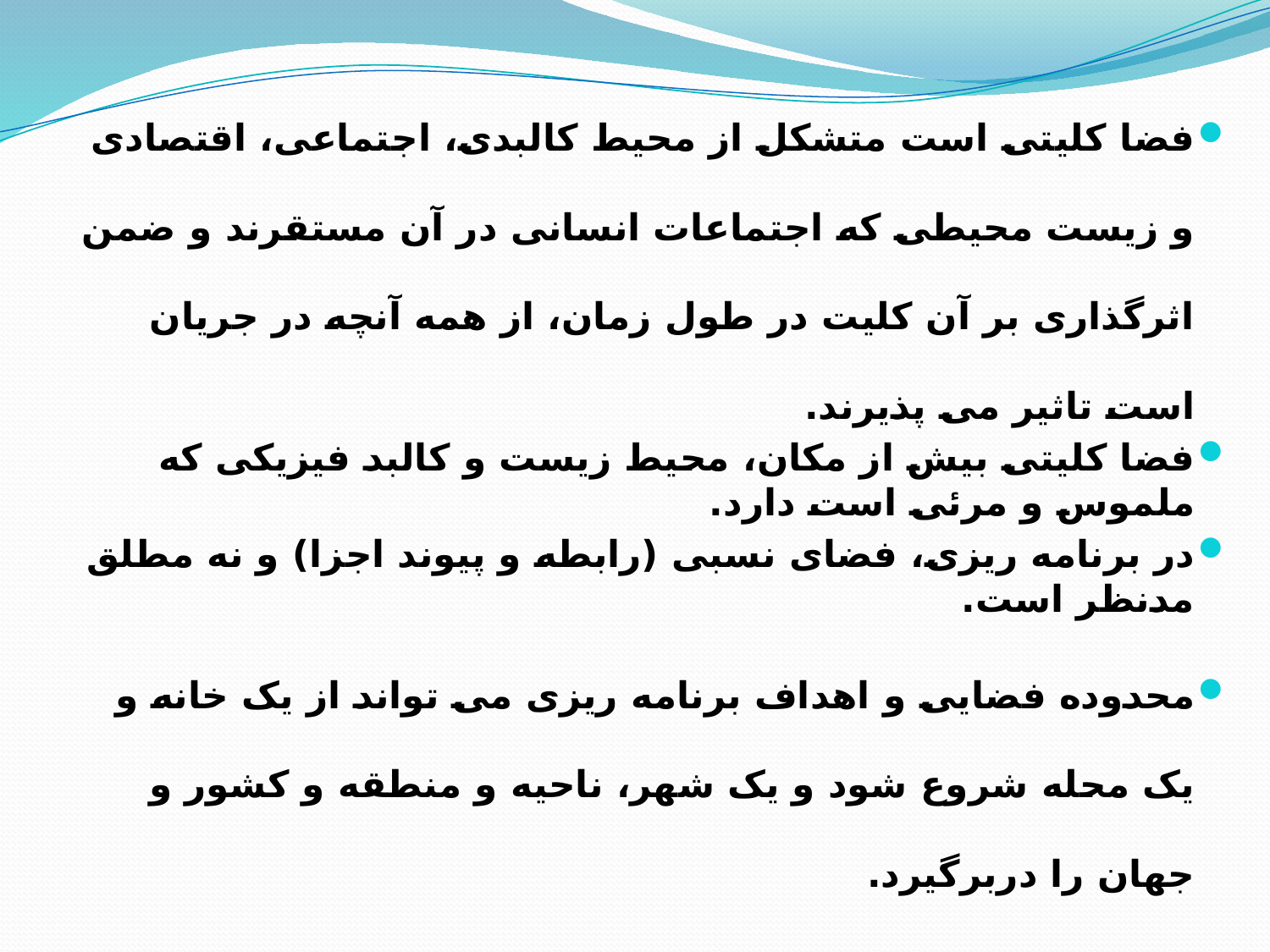

فضا کلیتی است متشکل از محیط کالبدی، اجتماعی، اقتصادی و زیست محیطی که اجتماعات انسانی در آن مستقرند و ضمن اثرگذاری بر آن کلیت در طول زمان، از همه آنچه در جریان است تاثیر می پذیرند.
فضا کلیتی بیش از مکان، محیط زیست و کالبد فیزیکی که ملموس و مرئی است دارد.
در برنامه ریزی، فضای نسبی (رابطه و پیوند اجزا) و نه مطلق مدنظر است.
محدوده فضایی و اهداف برنامه ریزی می تواند از یک خانه و یک محله شروع شود و یک شهر، ناحیه و منطقه و کشور و جهان را دربرگیرد.